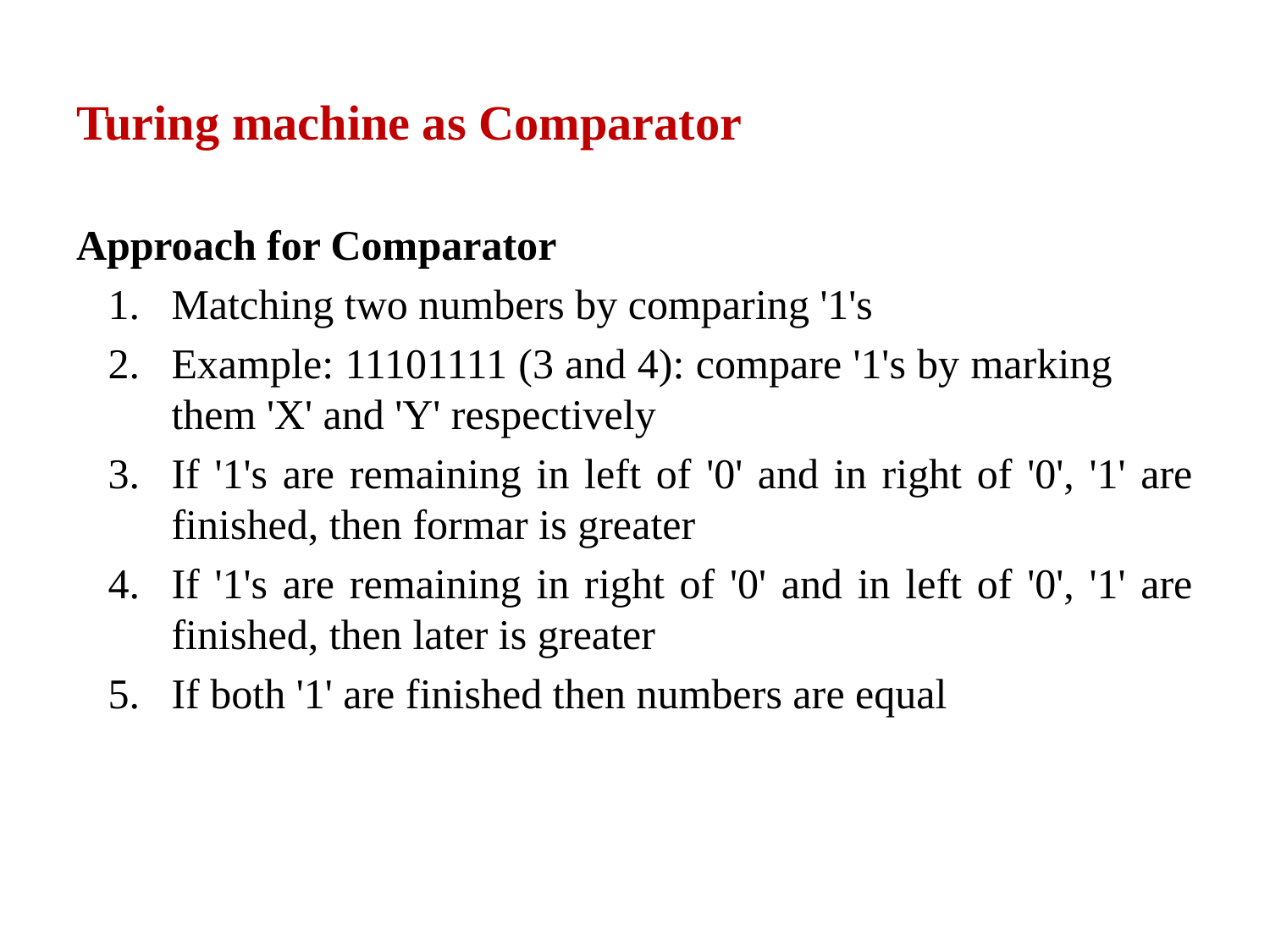

Turing machine as Comparator

Approach for Comparator
1.   Matching two numbers by comparing '1's
Example: 11101111 (3 and 4): compare '1's by marking 	them 'X' and 'Y' respectively
If '1's are remaining in left of '0' and in right of '0', '1' are finished, then formar is greater
If '1's are remaining in right of '0' and in left of '0', '1' are finished, then later is greater
If both '1' are finished then numbers are equal